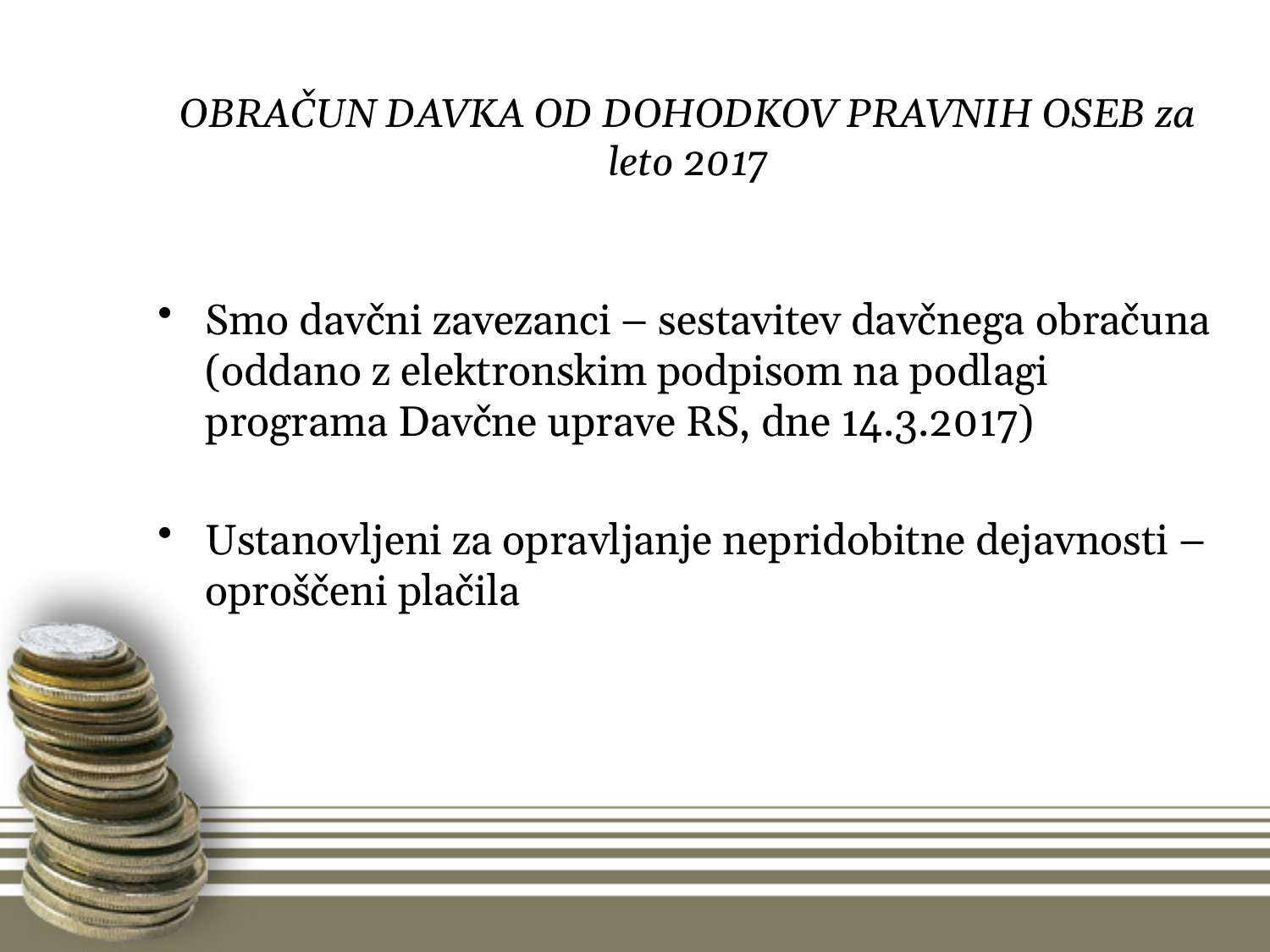

# OBRAČUN DAVKA OD DOHODKOV PRAVNIH OSEB za leto 2017
Smo davčni zavezanci – sestavitev davčnega obračuna (oddano z elektronskim podpisom na podlagi programa Davčne uprave RS, dne 14.3.2017)

Ustanovljeni za opravljanje nepridobitne dejavnosti – oproščeni plačila